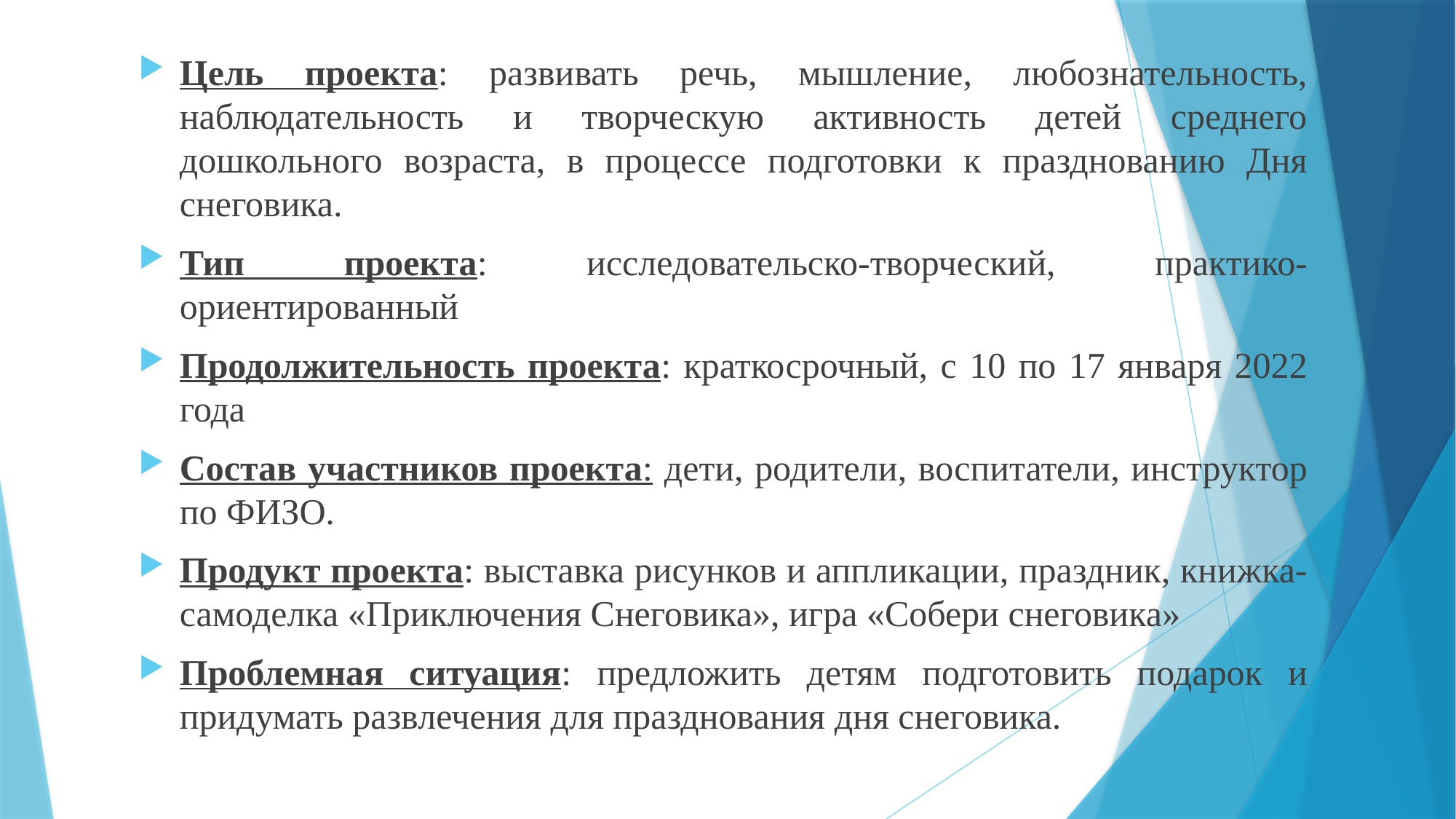

Цель проекта: развивать речь, мышление, любознательность, наблюдательность и творческую активность детей среднего дошкольного возраста, в процессе подготовки к празднованию Дня снеговика.
Тип проекта: исследовательско-творческий, практико-ориентированный
Продолжительность проекта: краткосрочный, с 10 по 17 января 2022 года
Состав участников проекта: дети, родители, воспитатели, инструктор по ФИЗО.
Продукт проекта: выставка рисунков и аппликации, праздник, книжка-самоделка «Приключения Снеговика», игра «Собери снеговика»
Проблемная ситуация: предложить детям подготовить подарок и придумать развлечения для празднования дня снеговика.